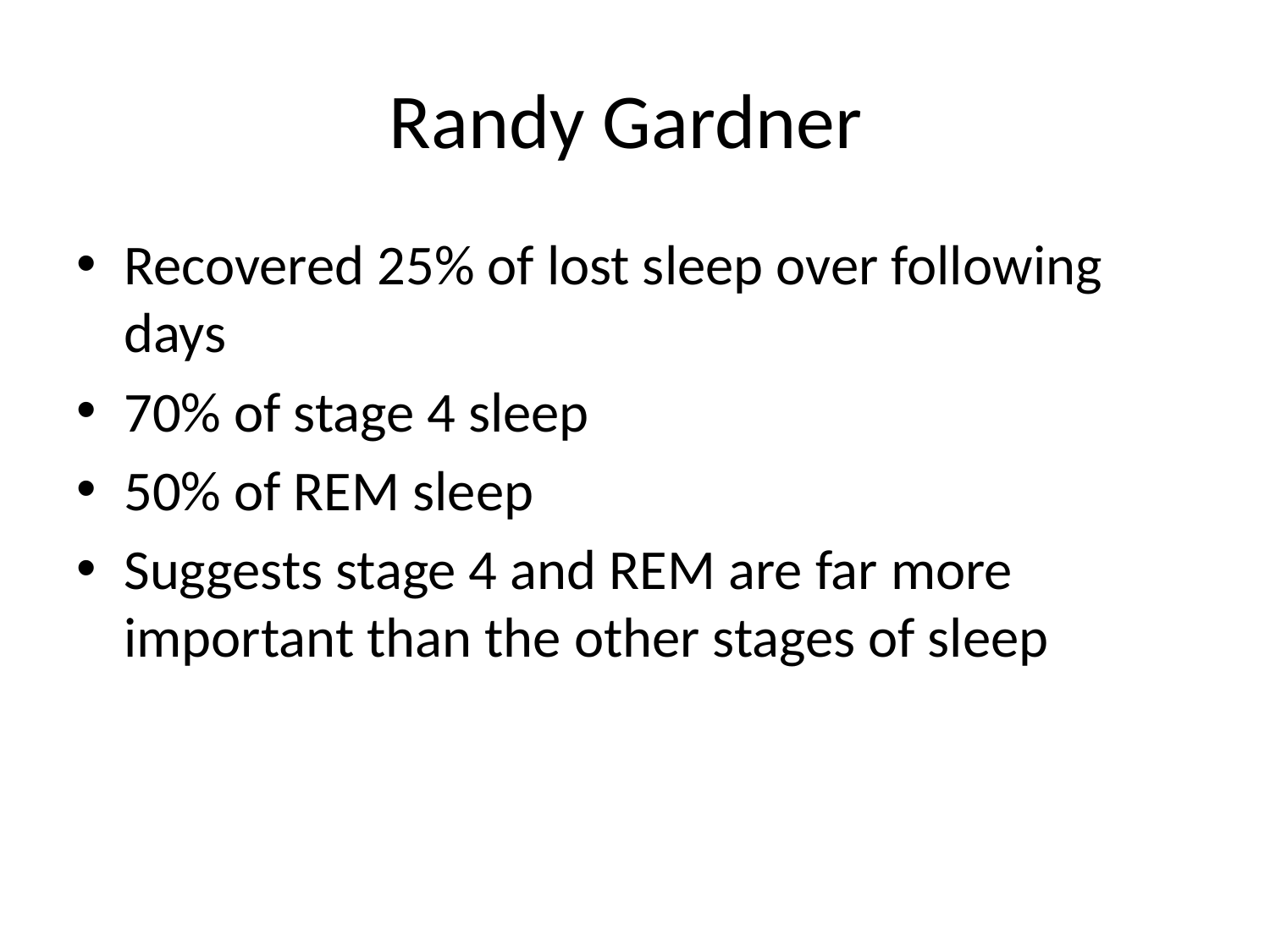

# Randy Gardner
Recovered 25% of lost sleep over following days
70% of stage 4 sleep
50% of REM sleep
Suggests stage 4 and REM are far more important than the other stages of sleep